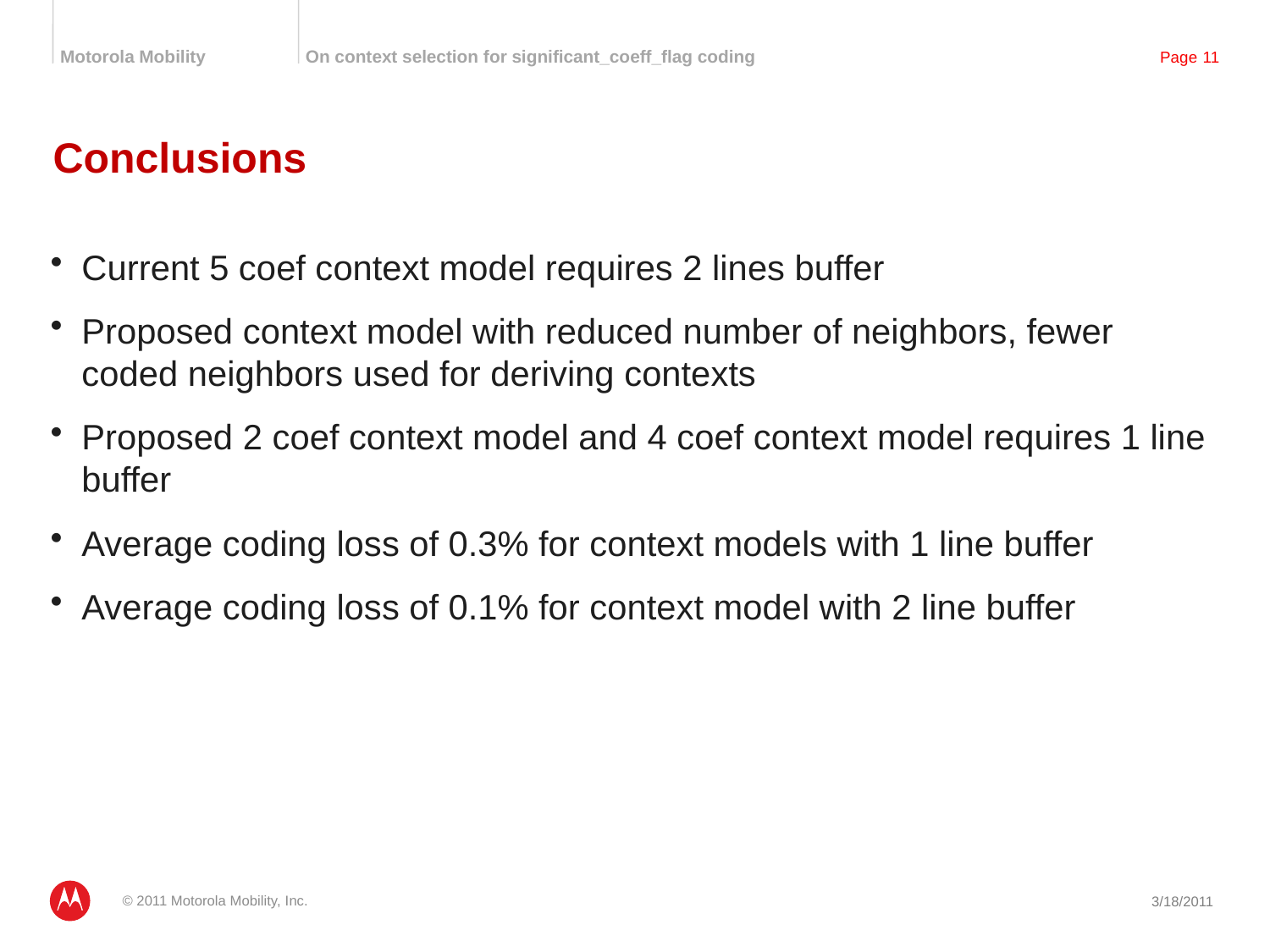

# Conclusions
Current 5 coef context model requires 2 lines buffer
Proposed context model with reduced number of neighbors, fewer coded neighbors used for deriving contexts
Proposed 2 coef context model and 4 coef context model requires 1 line buffer
Average coding loss of 0.3% for context models with 1 line buffer
Average coding loss of 0.1% for context model with 2 line buffer

© 2011 Motorola Mobility, Inc.
3/18/2011